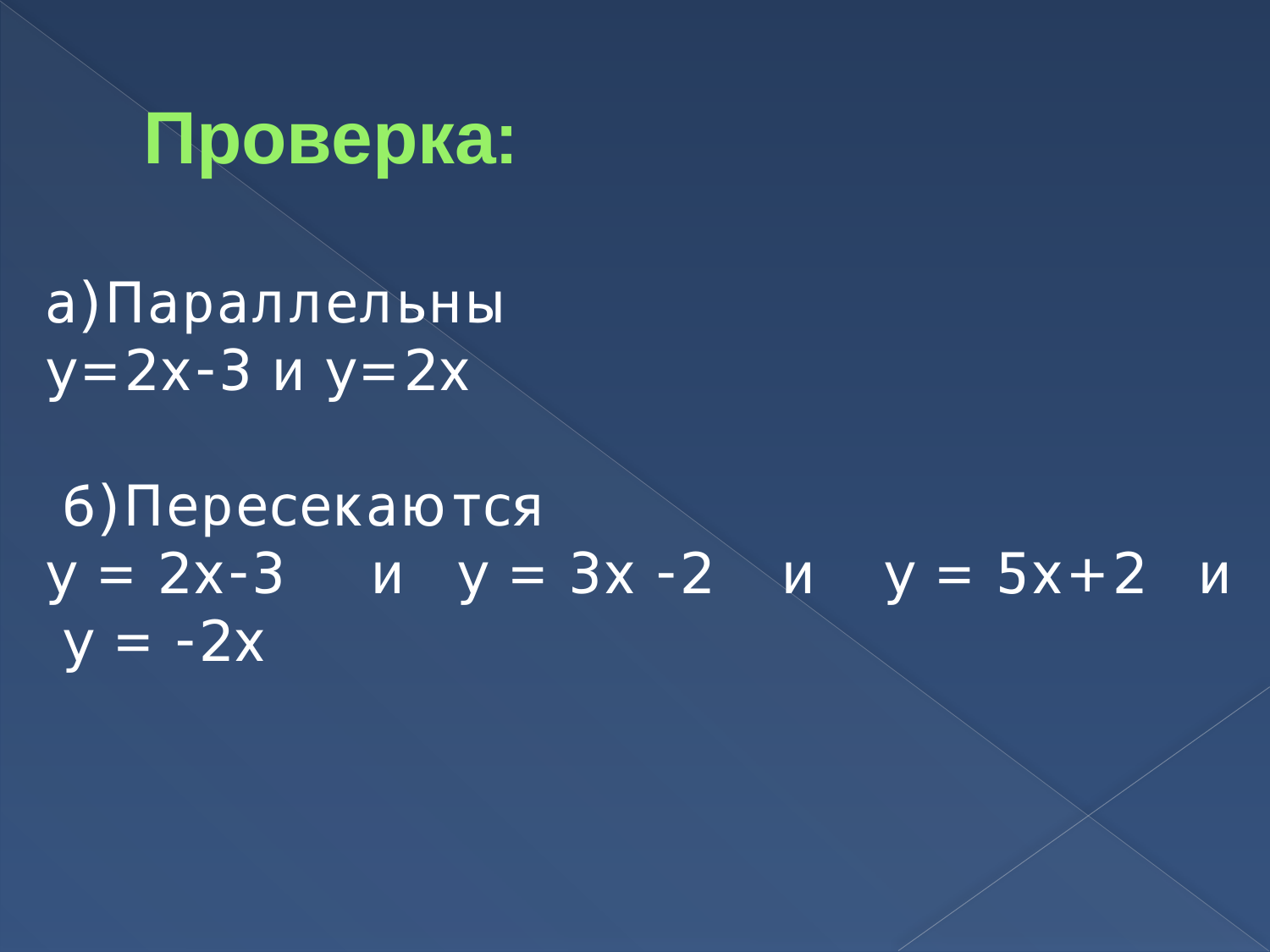

# Проверка:
а)Параллельны
у=2х-3 и у=2х

 б)Пересекаются
у = 2х-3     и   у = 3х -2    и    у = 5х+2   и   у = -2х